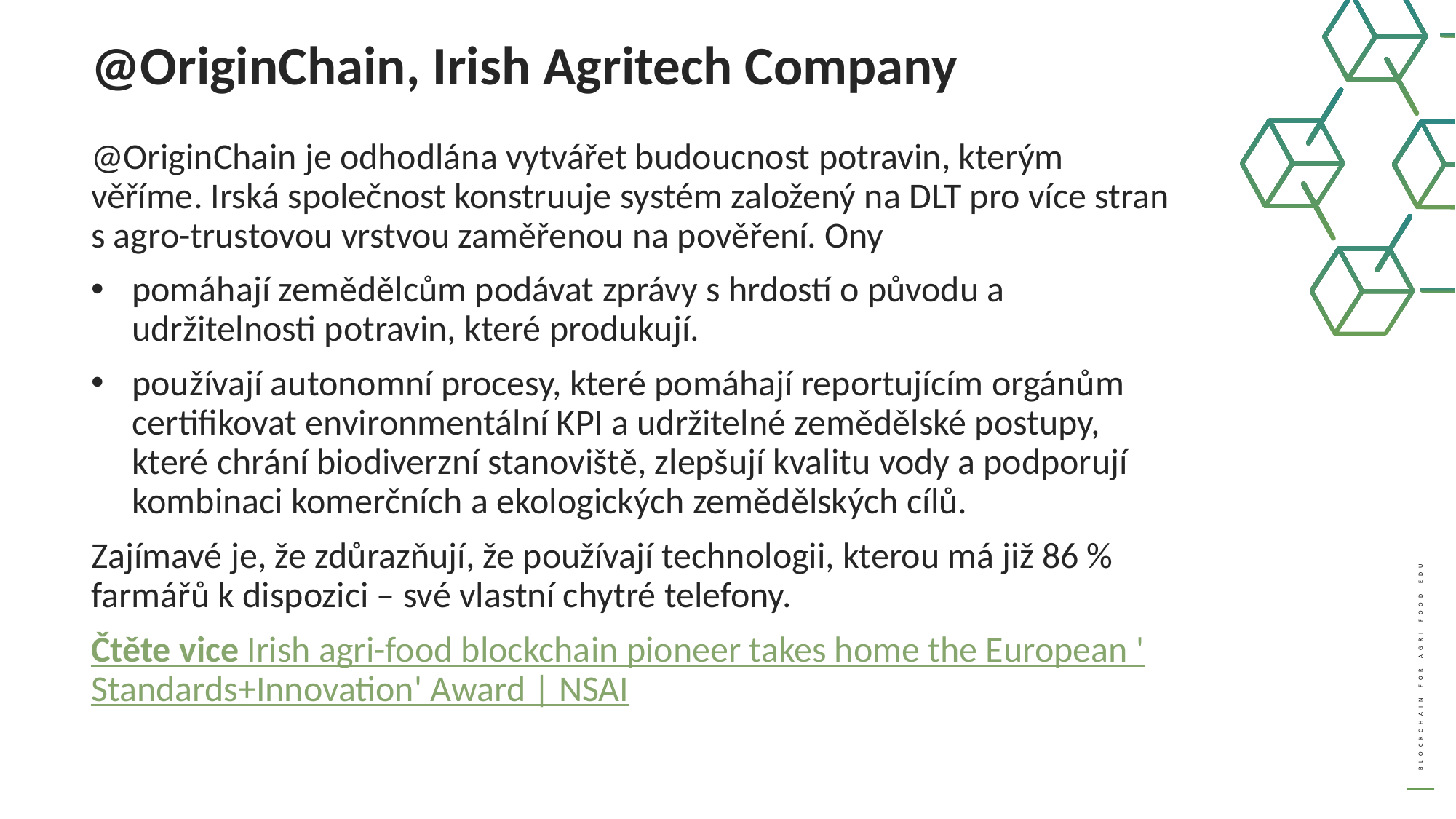

@OriginChain, Irish Agritech Company
@OriginChain je odhodlána vytvářet budoucnost potravin, kterým věříme. Irská společnost konstruuje systém založený na DLT pro více stran s agro-trustovou vrstvou zaměřenou na pověření. Ony
pomáhají zemědělcům podávat zprávy s hrdostí o původu a udržitelnosti potravin, které produkují.
používají autonomní procesy, které pomáhají reportujícím orgánům certifikovat environmentální KPI a udržitelné zemědělské postupy, které chrání biodiverzní stanoviště, zlepšují kvalitu vody a podporují kombinaci komerčních a ekologických zemědělských cílů.
Zajímavé je, že zdůrazňují, že používají technologii, kterou má již 86 % farmářů k dispozici – své vlastní chytré telefony.
Čtěte vice Irish agri-food blockchain pioneer takes home the European 'Standards+Innovation' Award | NSAI